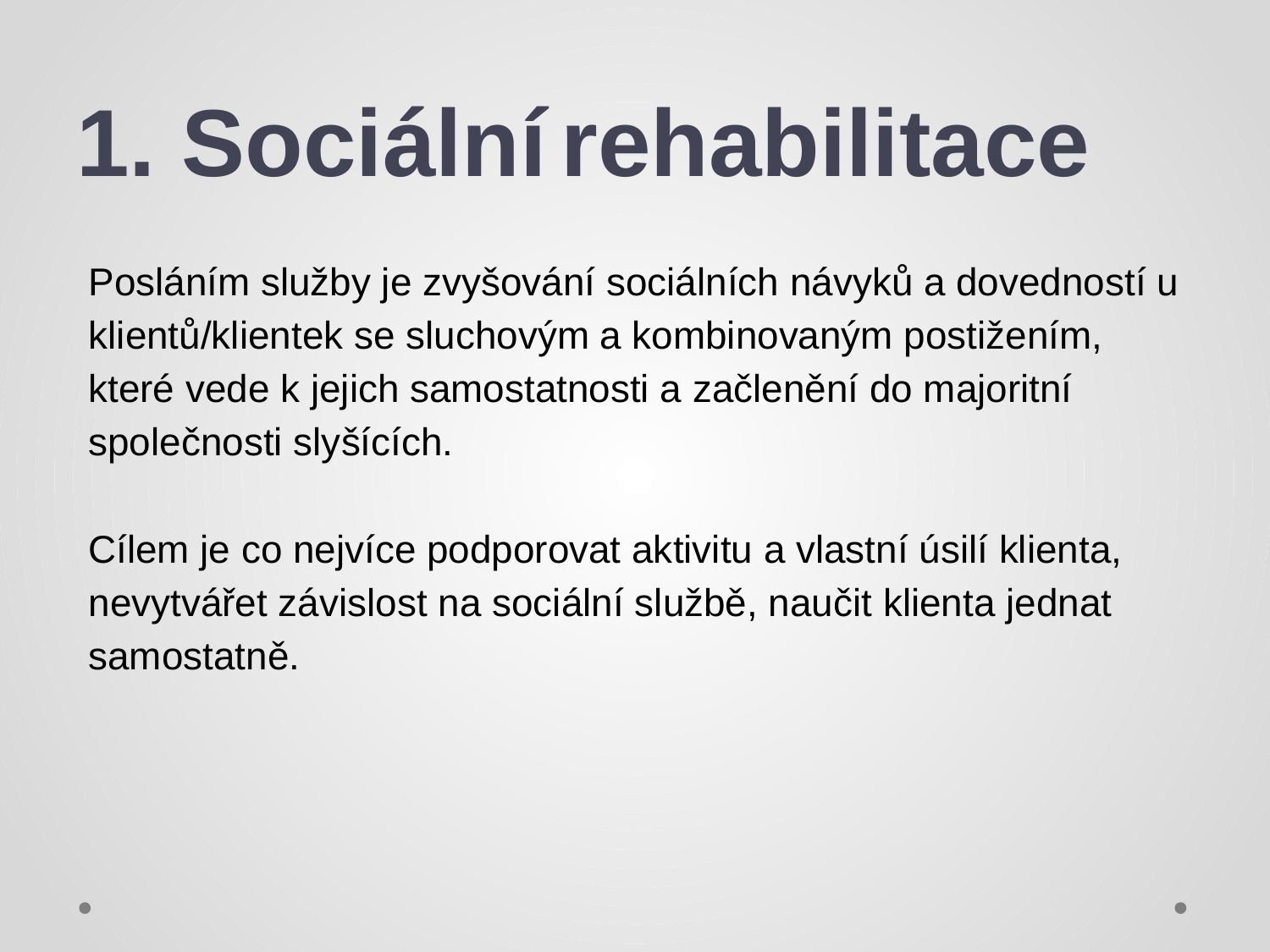

# 1. Sociální rehabilitace
Posláním služby je zvyšování sociálních návyků a dovedností u klientů/klientek se sluchovým a kombinovaným postižením, které vede k jejich samostatnosti a začlenění do majoritní společnosti slyšících.

Cílem je co nejvíce podporovat aktivitu a vlastní úsilí klienta, nevytvářet závislost na sociální službě, naučit klienta jednat samostatně.